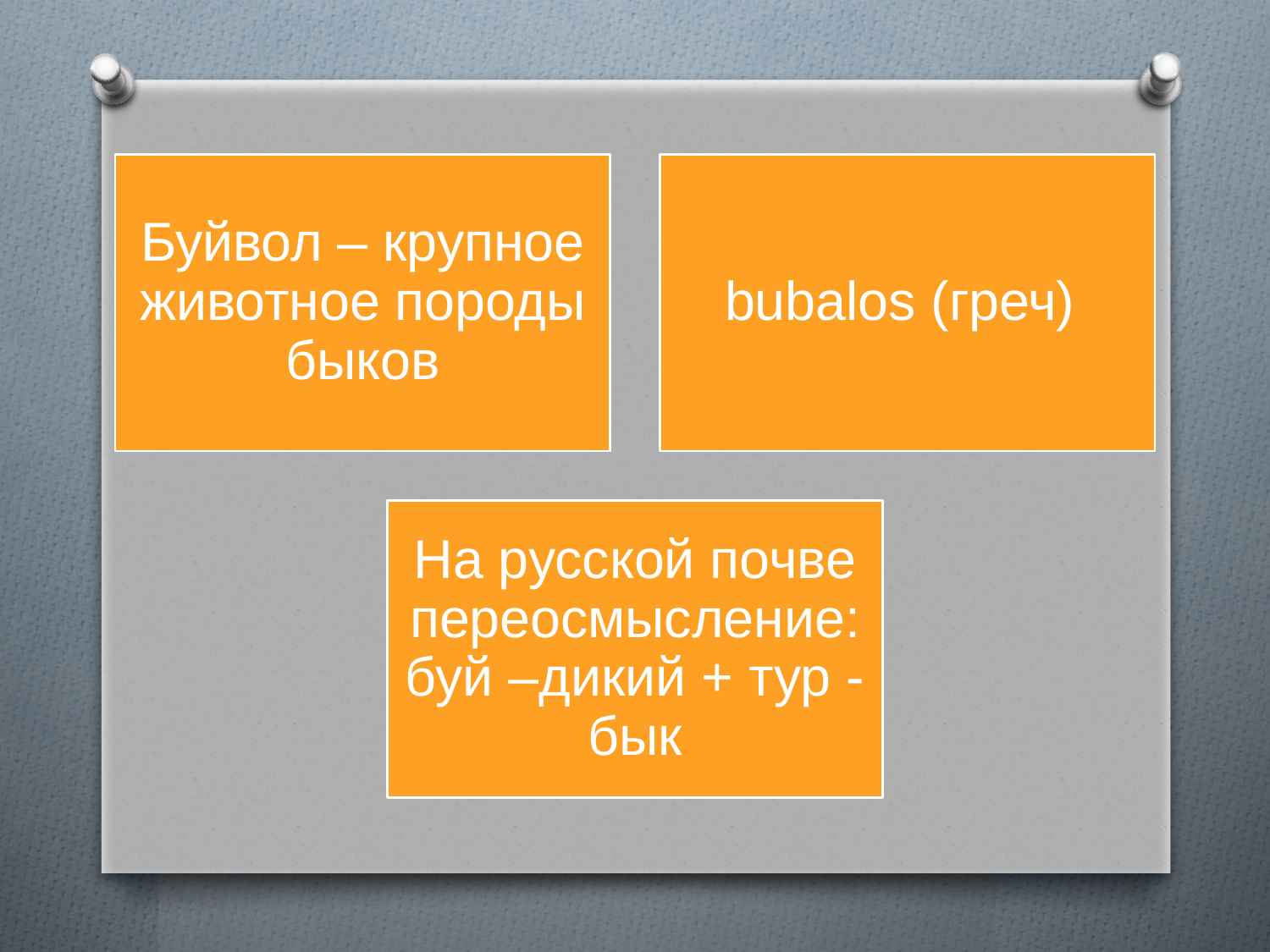

Буйвол – крупное животное породы быков
bubalos (греч)
На русской почве переосмысление: буй –дикий + тур - бык